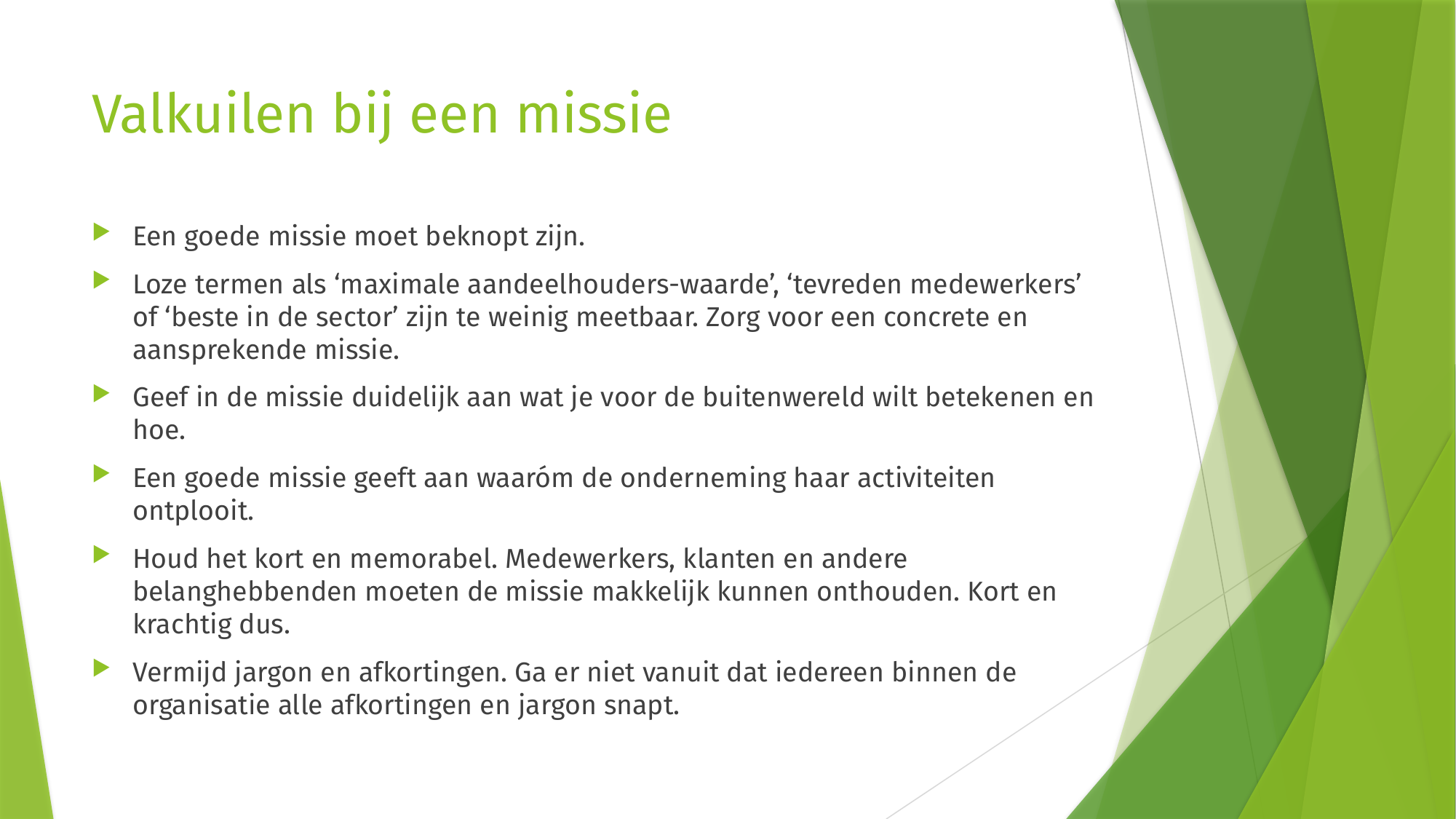

# Valkuilen bij een missie
Een goede missie moet beknopt zijn.
Loze termen als ‘maximale aandeelhouders-waarde’, ‘tevreden medewerkers’ of ‘beste in de sector’ zijn te weinig meetbaar. Zorg voor een concrete en aansprekende missie.
Geef in de missie duidelijk aan wat je voor de buitenwereld wilt betekenen en hoe.
Een goede missie geeft aan waaróm de onderneming haar activiteiten ontplooit.
Houd het kort en memorabel. Medewerkers, klanten en andere belanghebbenden moeten de missie makkelijk kunnen onthouden. Kort en krachtig dus.
Vermijd jargon en afkortingen. Ga er niet vanuit dat iedereen binnen de organisatie alle afkortingen en jargon snapt.